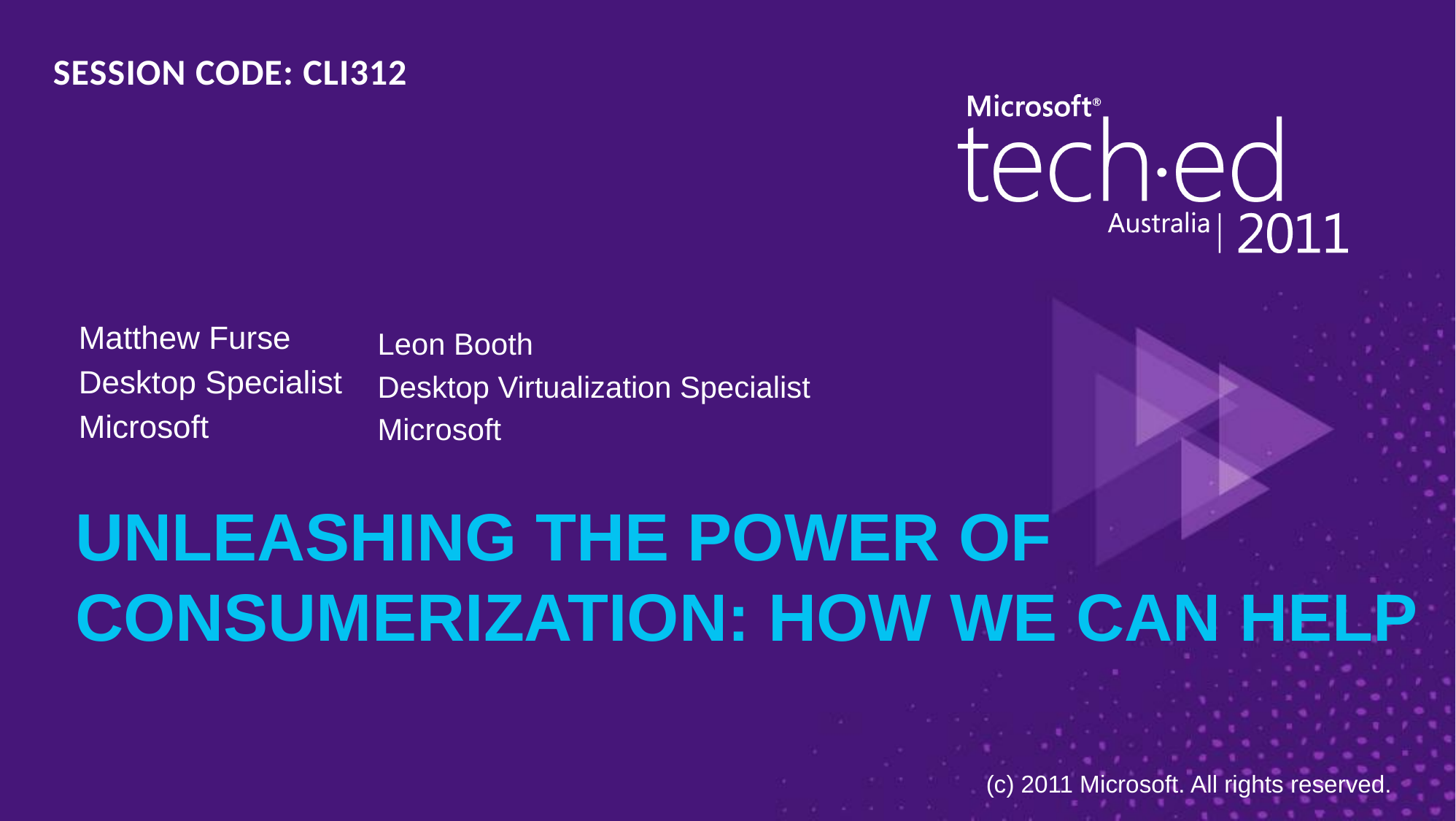

SESSION CODE: CLI312
Matthew Furse
Desktop Specialist
Microsoft
Leon Booth
Desktop Virtualization Specialist
Microsoft
# Unleashing the Power of Consumerization: How We Can Help
(c) 2011 Microsoft. All rights reserved.